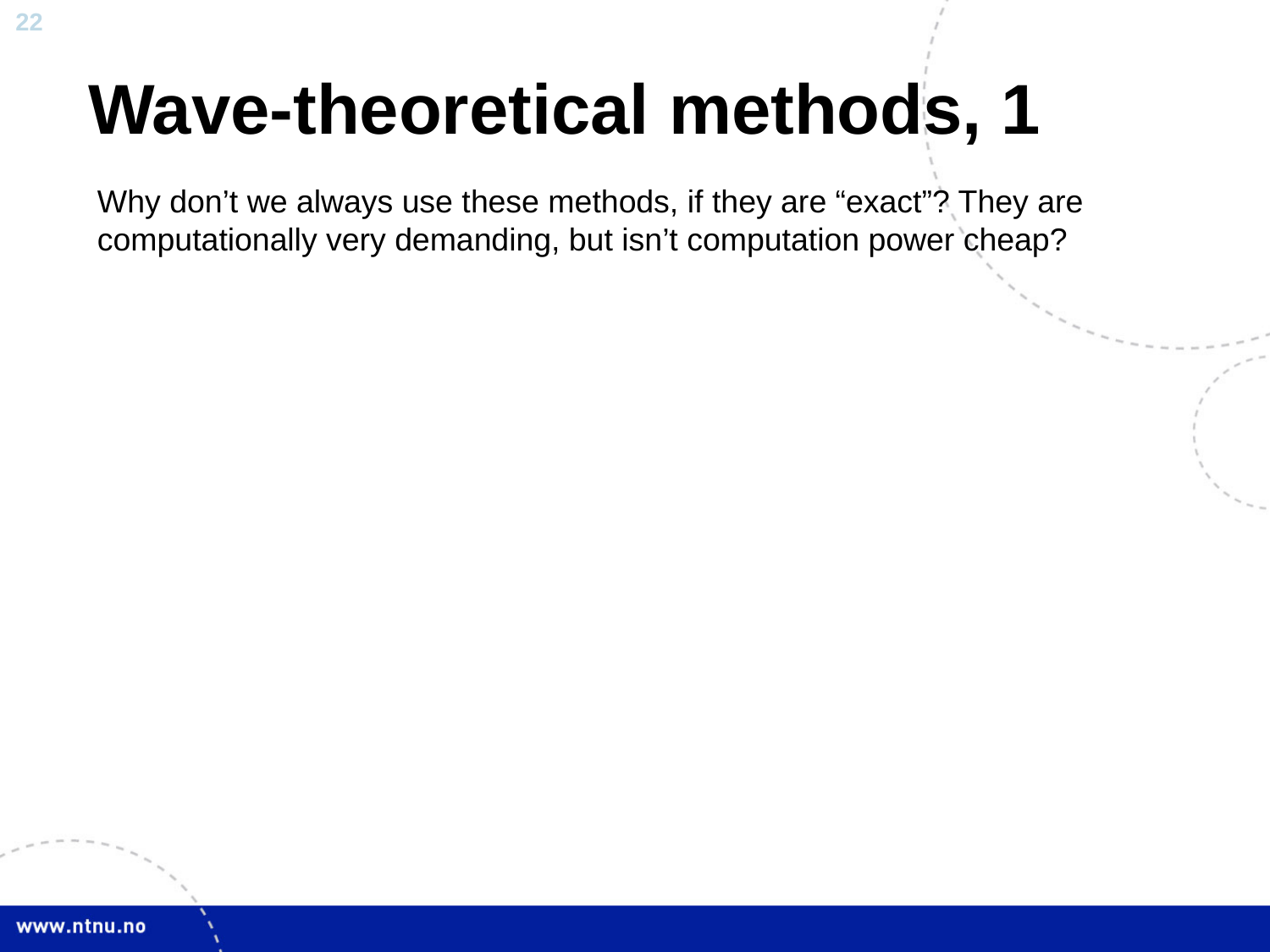

# Wave-theoretical methods, 1
Why don’t we always use these methods, if they are “exact”? They are computationally very demanding, but isn’t computation power cheap?